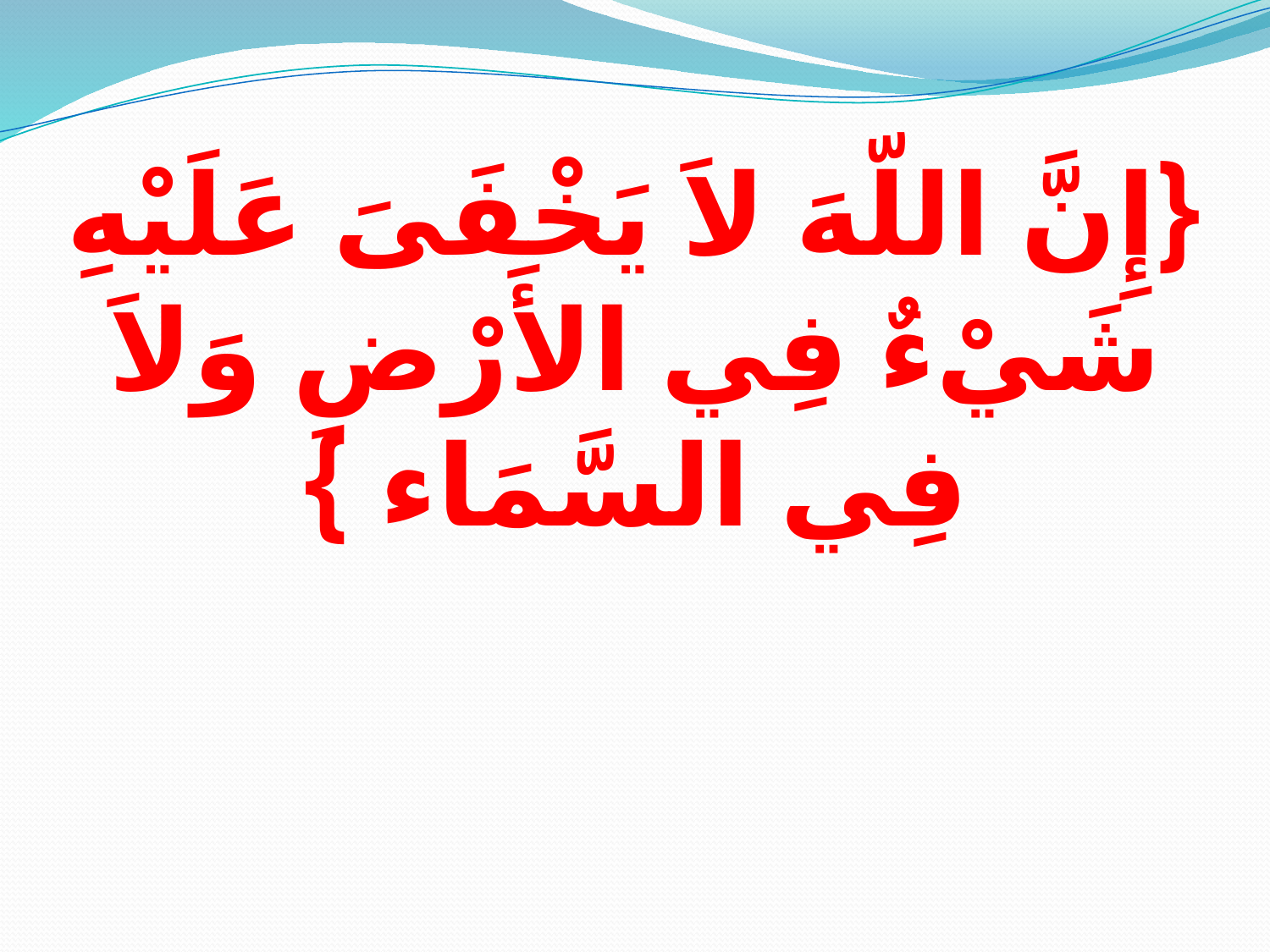

# {إِنَّ اللّهَ لاَ يَخْفَىَ عَلَيْهِ شَيْءٌ فِي الأَرْضِ وَلاَ فِي السَّمَاء }